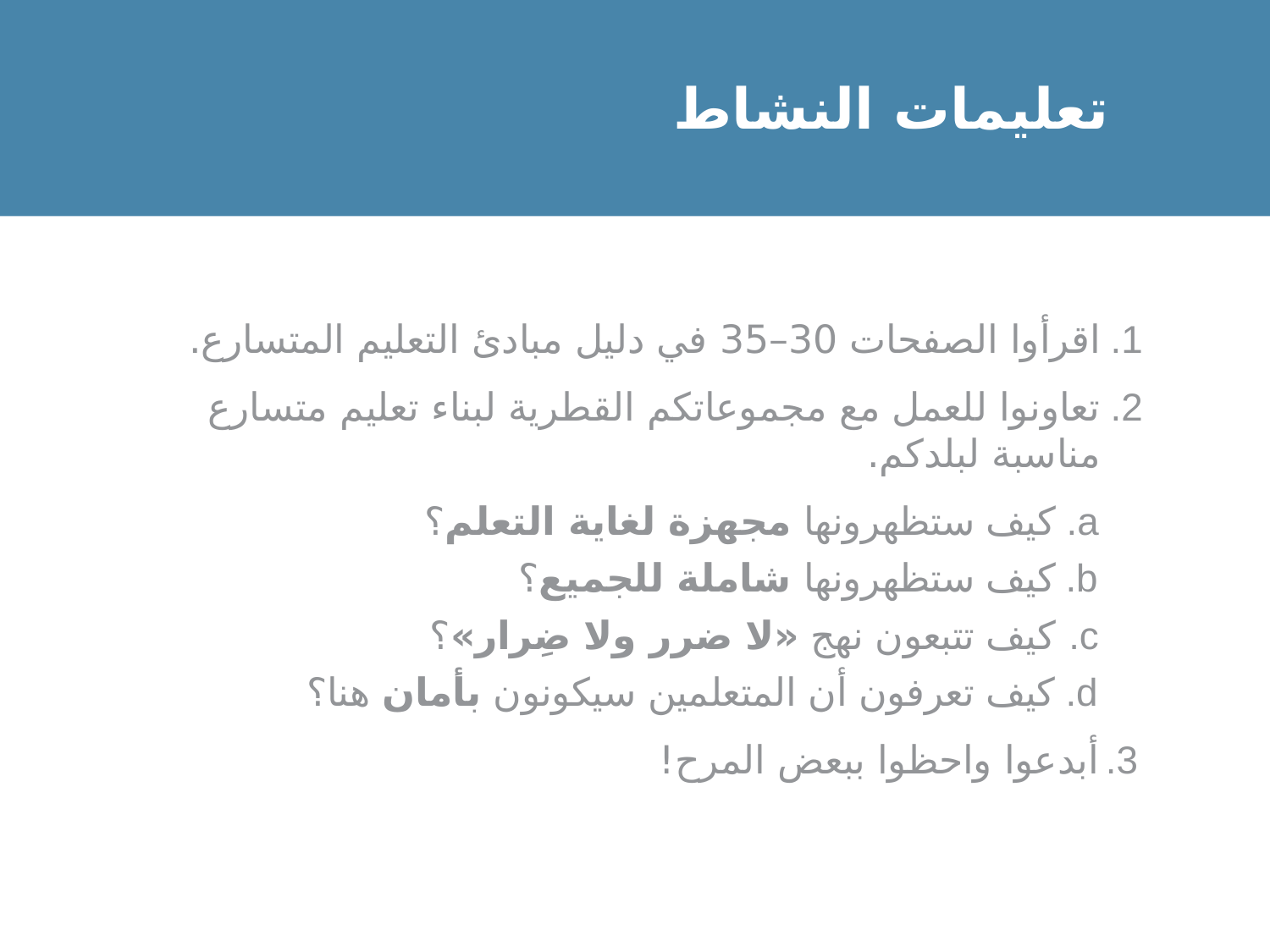

# تعليمات النشاط
اقرأوا الصفحات 30–35 في دليل مبادئ التعليم المتسارع.
تعاونوا للعمل مع مجموعاتكم القطرية لبناء تعليم متسارع مناسبة لبلدكم.
كيف ستظهرونها مجهزة لغاية التعلم؟
كيف ستظهرونها شاملة للجميع؟
كيف تتبعون نهج «لا ضرر ولا ضِرار»؟
كيف تعرفون أن المتعلمين سيكونون بأمان هنا؟
أبدعوا واحظوا ببعض المرح!